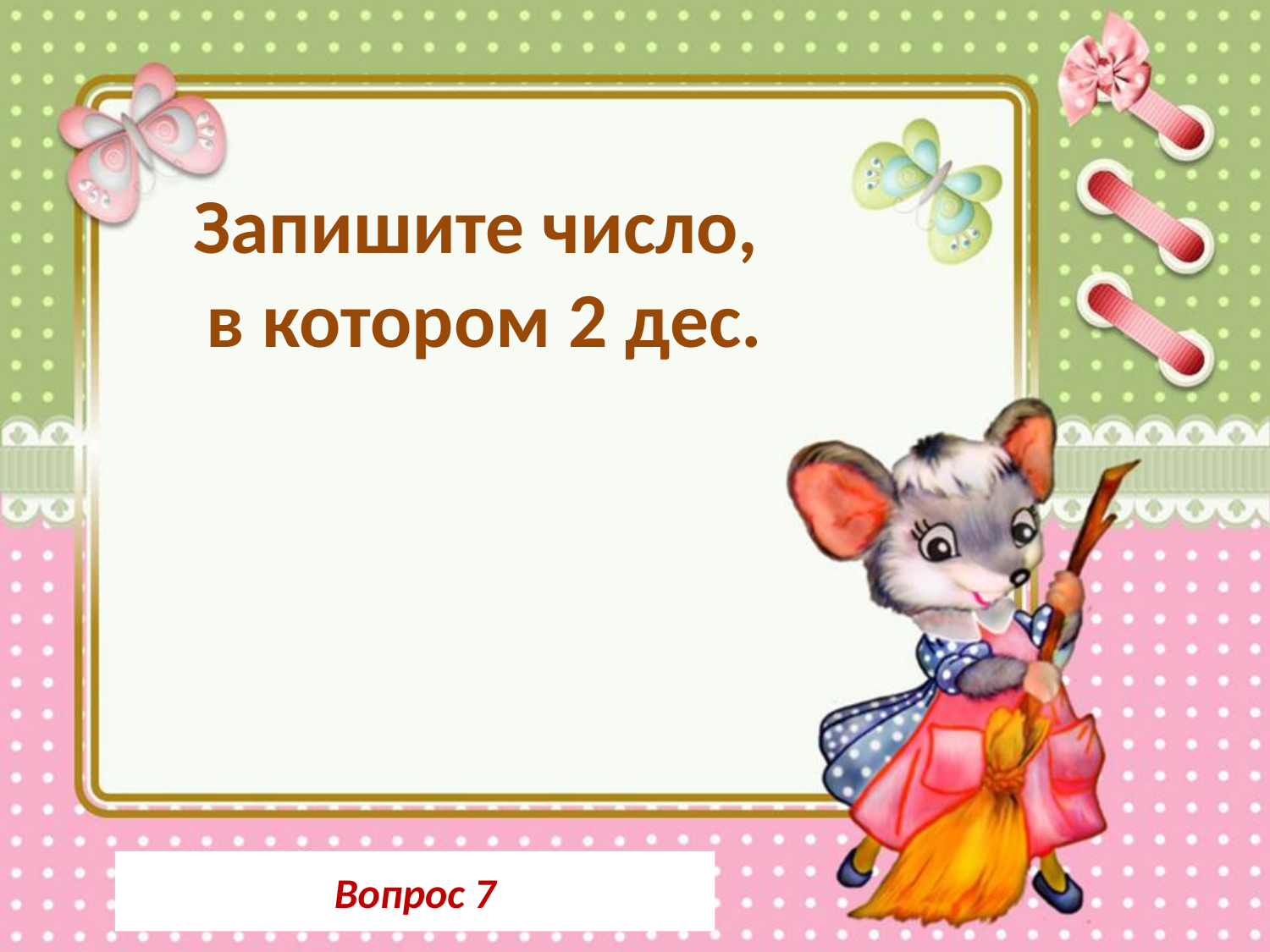

Запишите число,
в котором 2 дес.

Вопрос 7